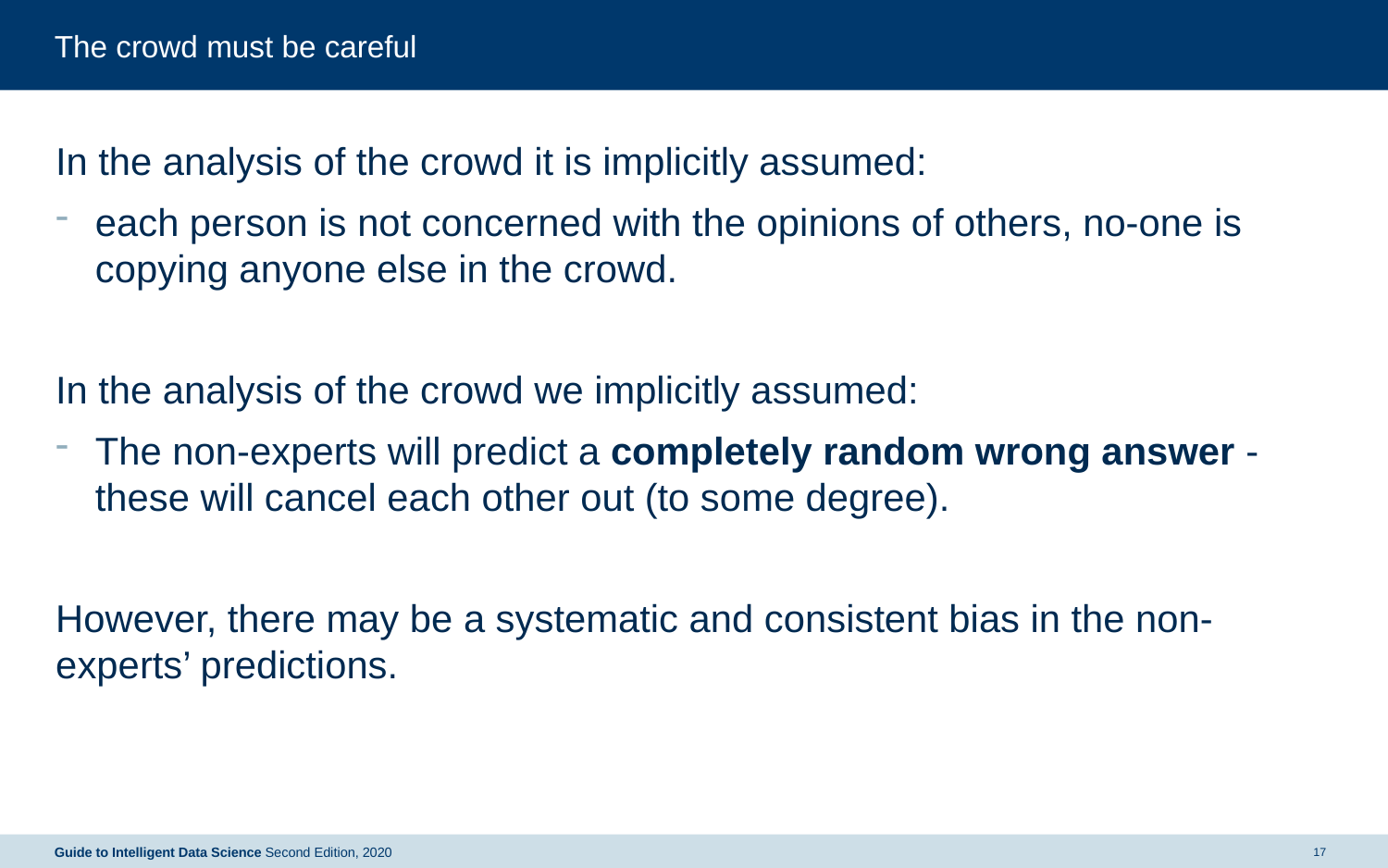

# The crowd must be careful
In the analysis of the crowd it is implicitly assumed:
each person is not concerned with the opinions of others, no-one is copying anyone else in the crowd.

In the analysis of the crowd we implicitly assumed:
The non-experts will predict a completely random wrong answer - these will cancel each other out (to some degree).

However, there may be a systematic and consistent bias in the non-experts’ predictions.
Guide to Intelligent Data Science Second Edition, 2020
17